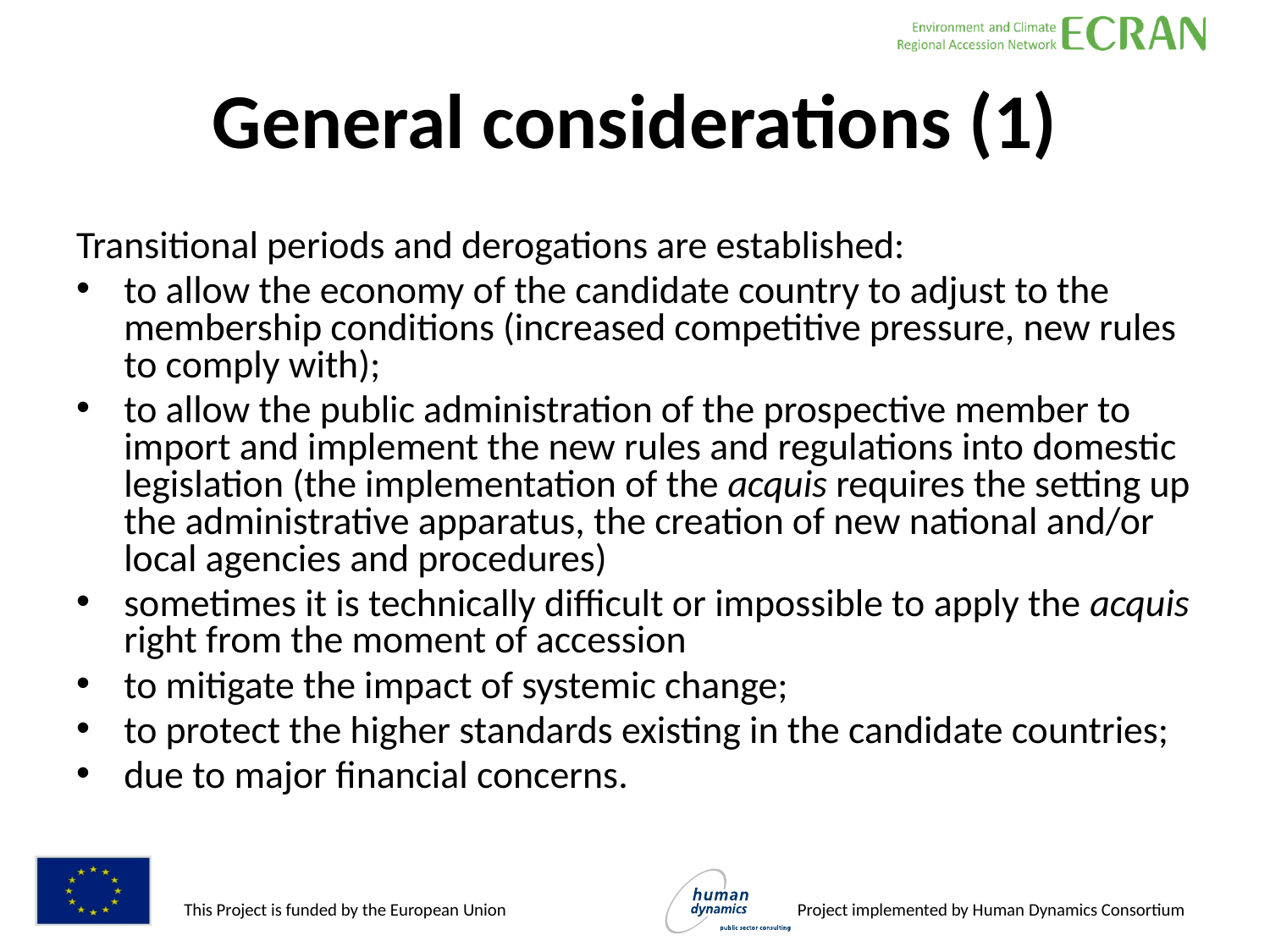

General considerations (1)
Transitional periods and derogations are established:
to allow the economy of the candidate country to adjust to the membership conditions (increased competitive pressure, new rules to comply with);
to allow the public administration of the prospective member to import and implement the new rules and regulations into domestic legislation (the implementation of the acquis requires the setting up the administrative apparatus, the creation of new national and/or local agencies and procedures)
sometimes it is technically difficult or impossible to apply the acquis right from the moment of accession
to mitigate the impact of systemic change;
to protect the higher standards existing in the candidate countries;
due to major financial concerns.